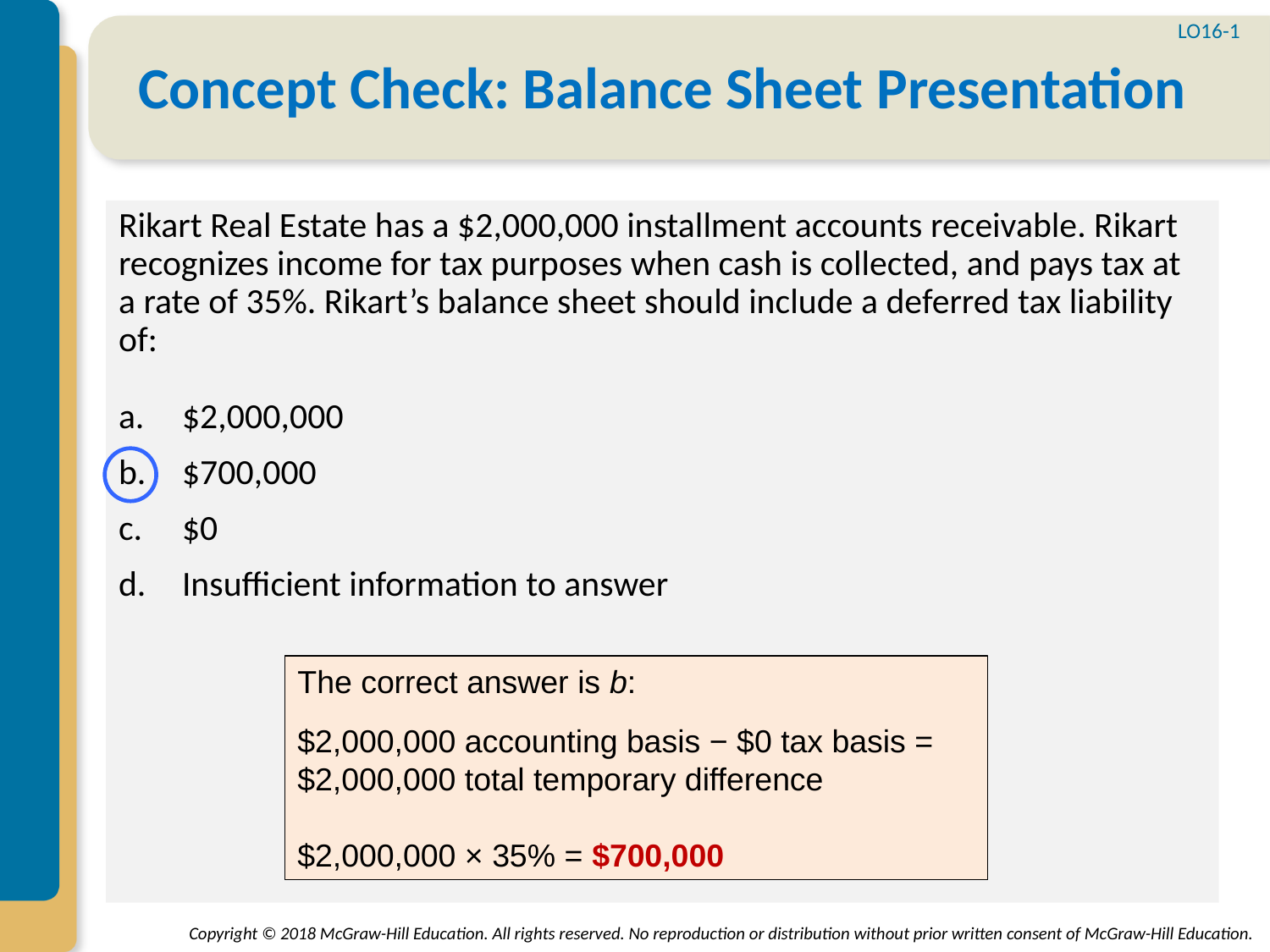

LO16-1
# Concept Check: Balance Sheet Presentation
Rikart Real Estate has a $2,000,000 installment accounts receivable. Rikart recognizes income for tax purposes when cash is collected, and pays tax at a rate of 35%. Rikart’s balance sheet should include a deferred tax liability of:
$2,000,000
$700,000
$0
Insufficient information to answer

The correct answer is b:
$2,000,000 accounting basis − $0 tax basis = $2,000,000 total temporary difference

$2,000,000 × 35% = $700,000